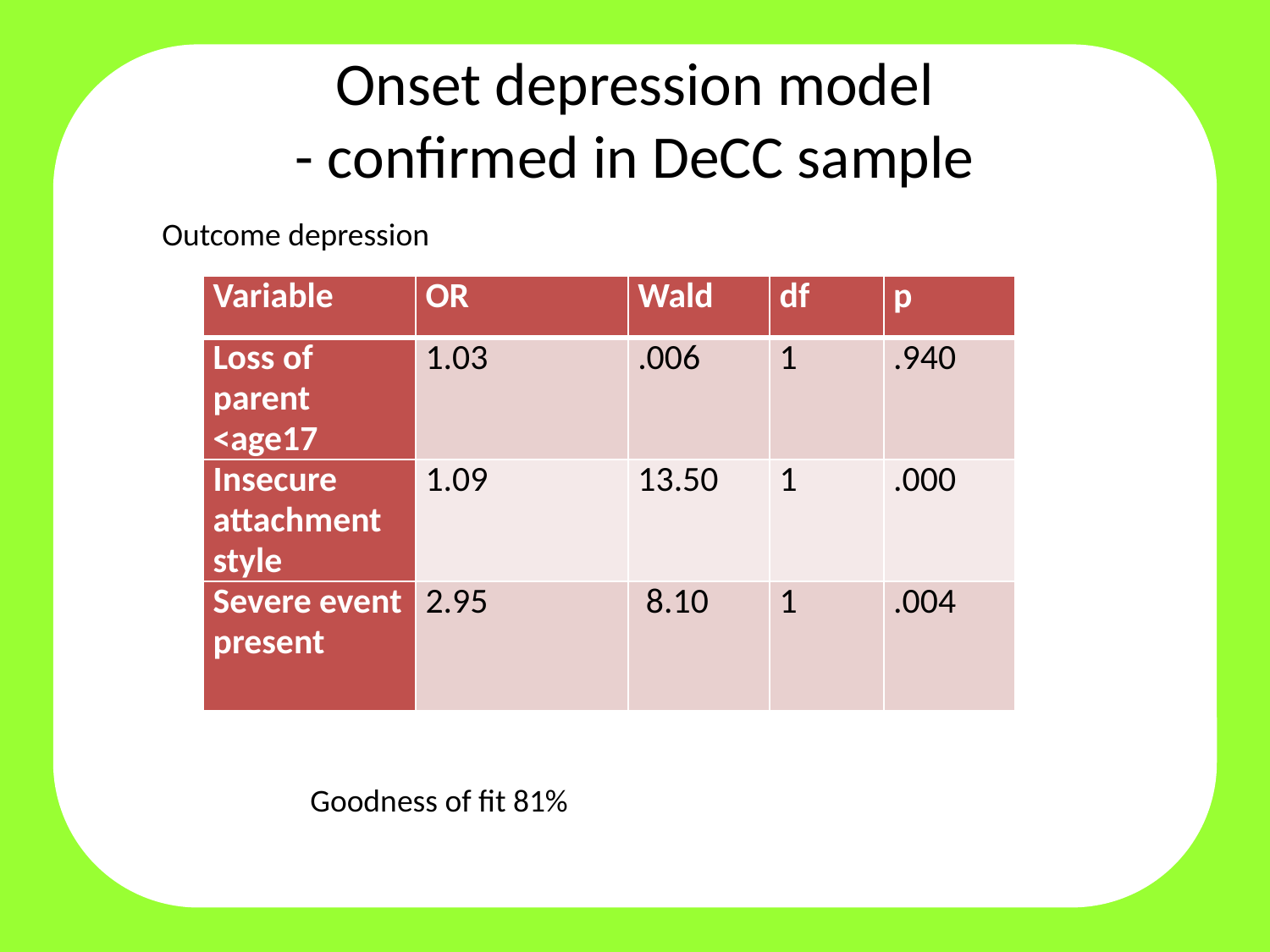

# Onset depression model - confirmed in DeCC sample
Outcome depression
| Variable | OR | Wald | df | p |
| --- | --- | --- | --- | --- |
| Loss of parent <age17 | 1.03 | .006 | 1 | .940 |
| Insecure attachment style | 1.09 | 13.50 | 1 | .000 |
| Severe event present | 2.95 | 8.10 | 1 | .004 |
Goodness of fit 81%